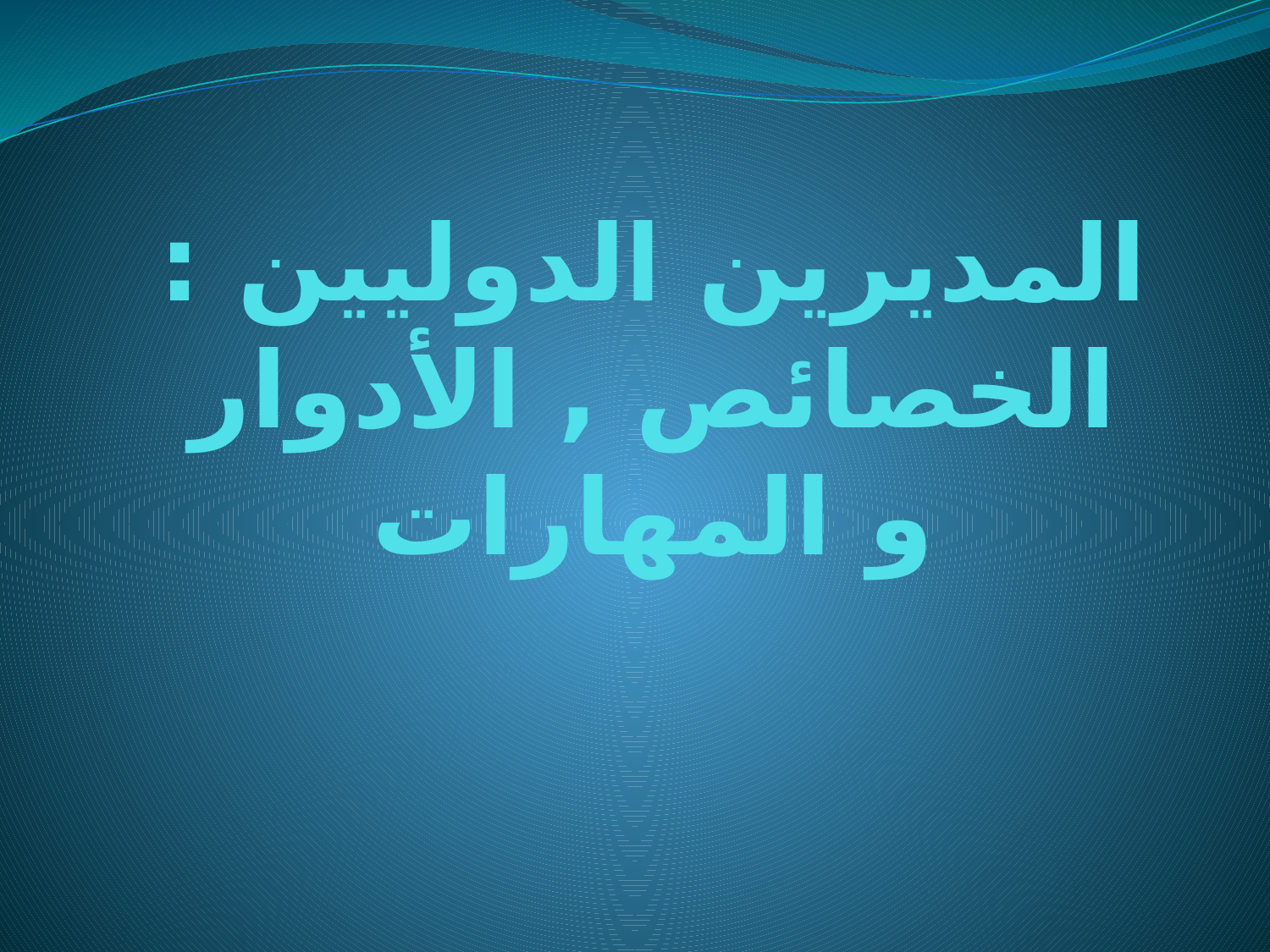

# المديرين الدوليين : الخصائص , الأدوار  و المهارات